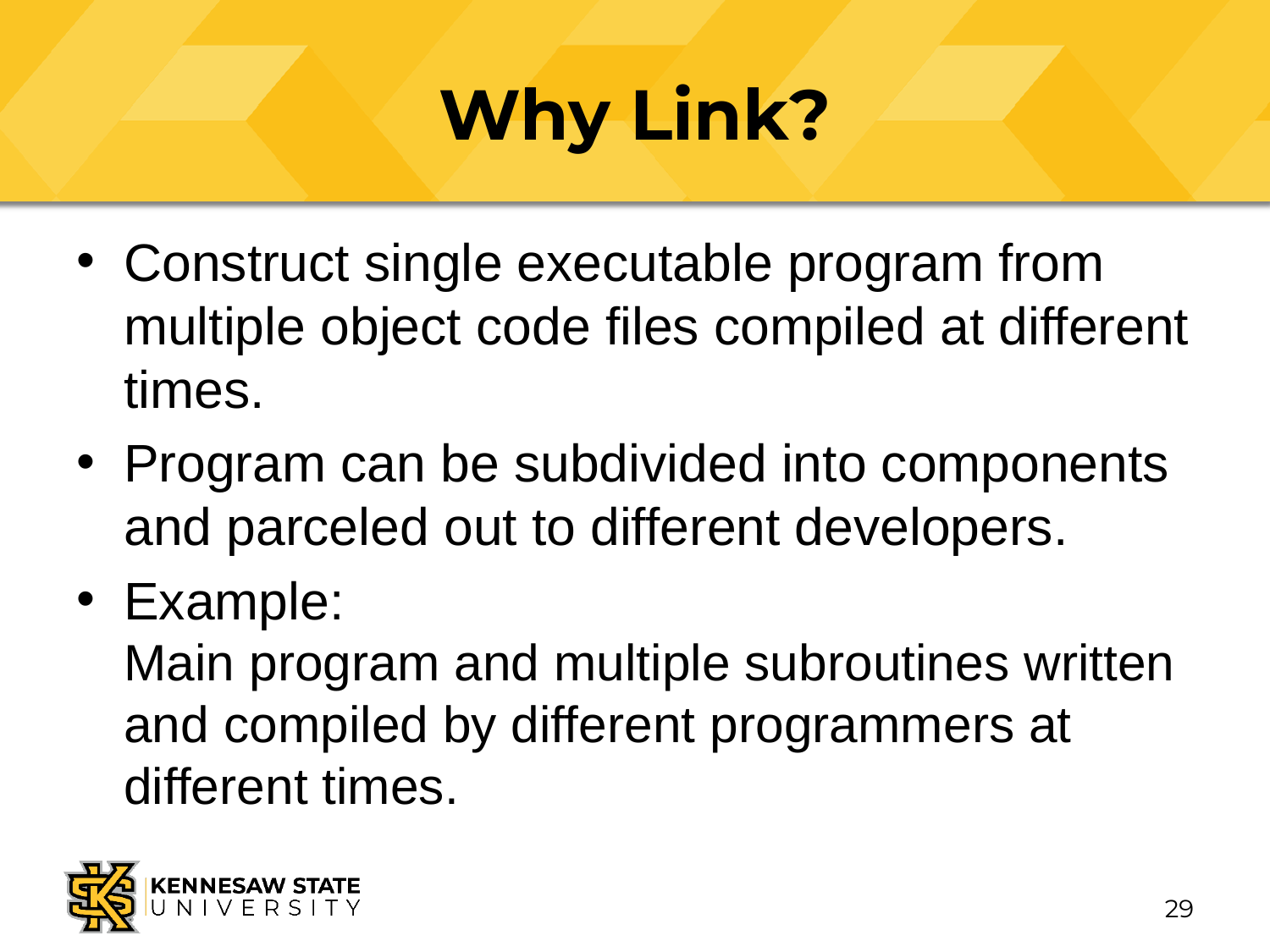

# Why Link?
Construct single executable program from multiple object code files compiled at different times.
Program can be subdivided into components and parceled out to different developers.
Example:
Main program and multiple subroutines written and compiled by different programmers at different times.
29